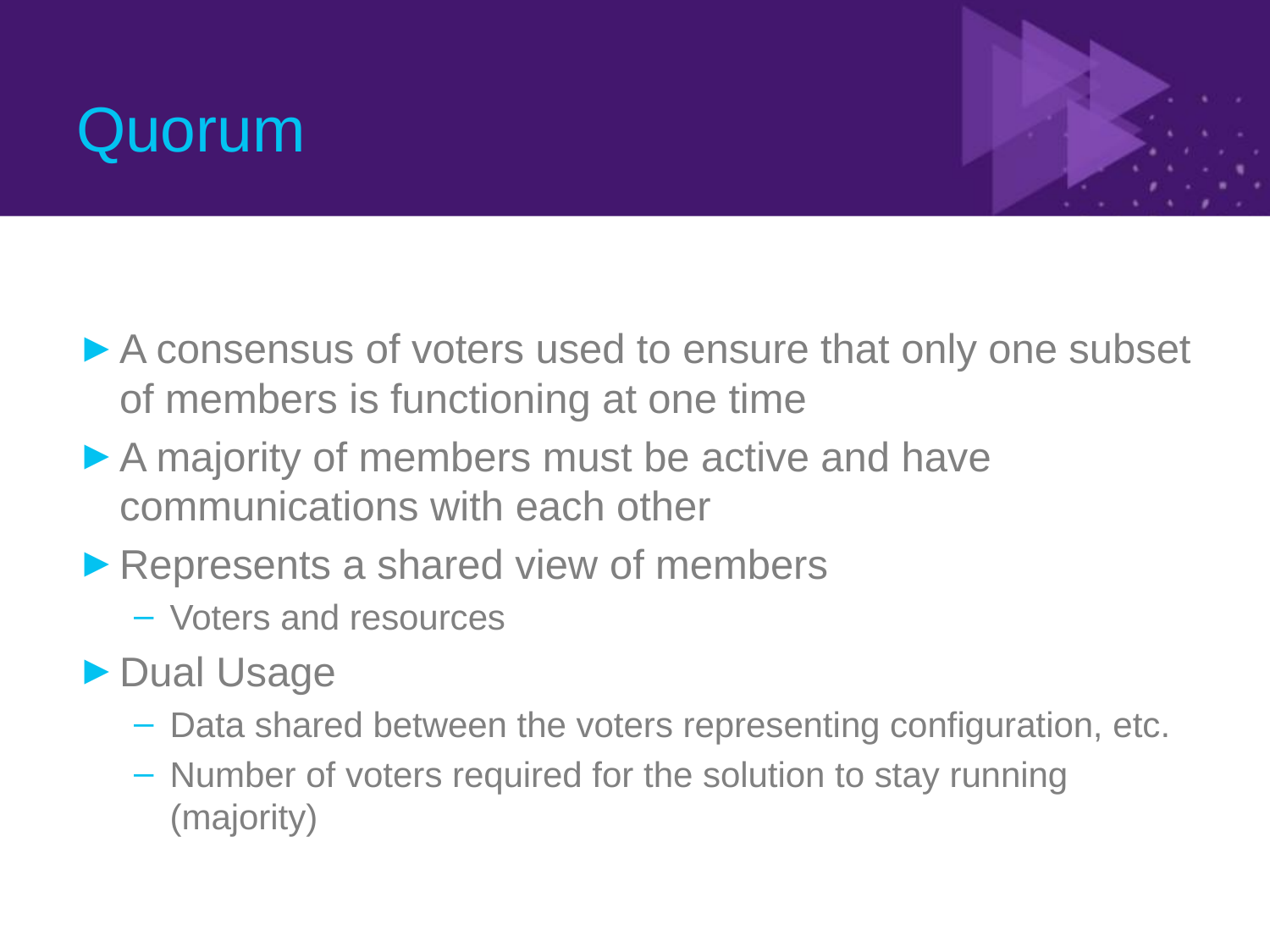

# Quorum
A consensus of voters used to ensure that only one subset of members is functioning at one time
A majority of members must be active and have communications with each other
Represents a shared view of members
Voters and resources
Dual Usage
Data shared between the voters representing configuration, etc.
Number of voters required for the solution to stay running (majority)